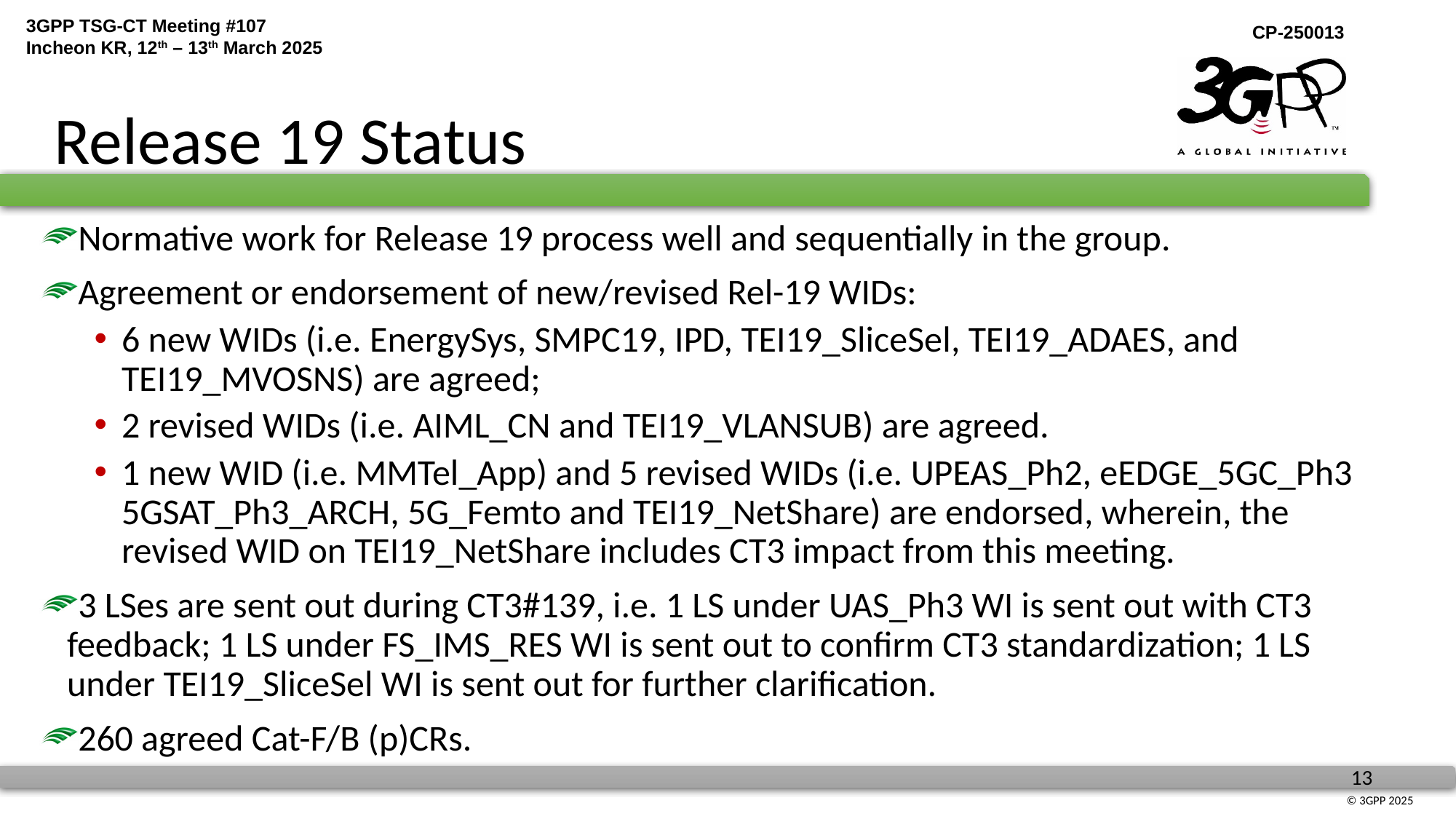

# Release 19 Status
Normative work for Release 19 process well and sequentially in the group.
Agreement or endorsement of new/revised Rel-19 WIDs:
6 new WIDs (i.e. EnergySys, SMPC19, IPD, TEI19_SliceSel, TEI19_ADAES, and TEI19_MVOSNS) are agreed;
2 revised WIDs (i.e. AIML_CN and TEI19_VLANSUB) are agreed.
1 new WID (i.e. MMTel_App) and 5 revised WIDs (i.e. UPEAS_Ph2, eEDGE_5GC_Ph3 5GSAT_Ph3_ARCH, 5G_Femto and TEI19_NetShare) are endorsed, wherein, the revised WID on TEI19_NetShare includes CT3 impact from this meeting.
3 LSes are sent out during CT3#139, i.e. 1 LS under UAS_Ph3 WI is sent out with CT3 feedback; 1 LS under FS_IMS_RES WI is sent out to confirm CT3 standardization; 1 LS under TEI19_SliceSel WI is sent out for further clarification.
260 agreed Cat-F/B (p)CRs.